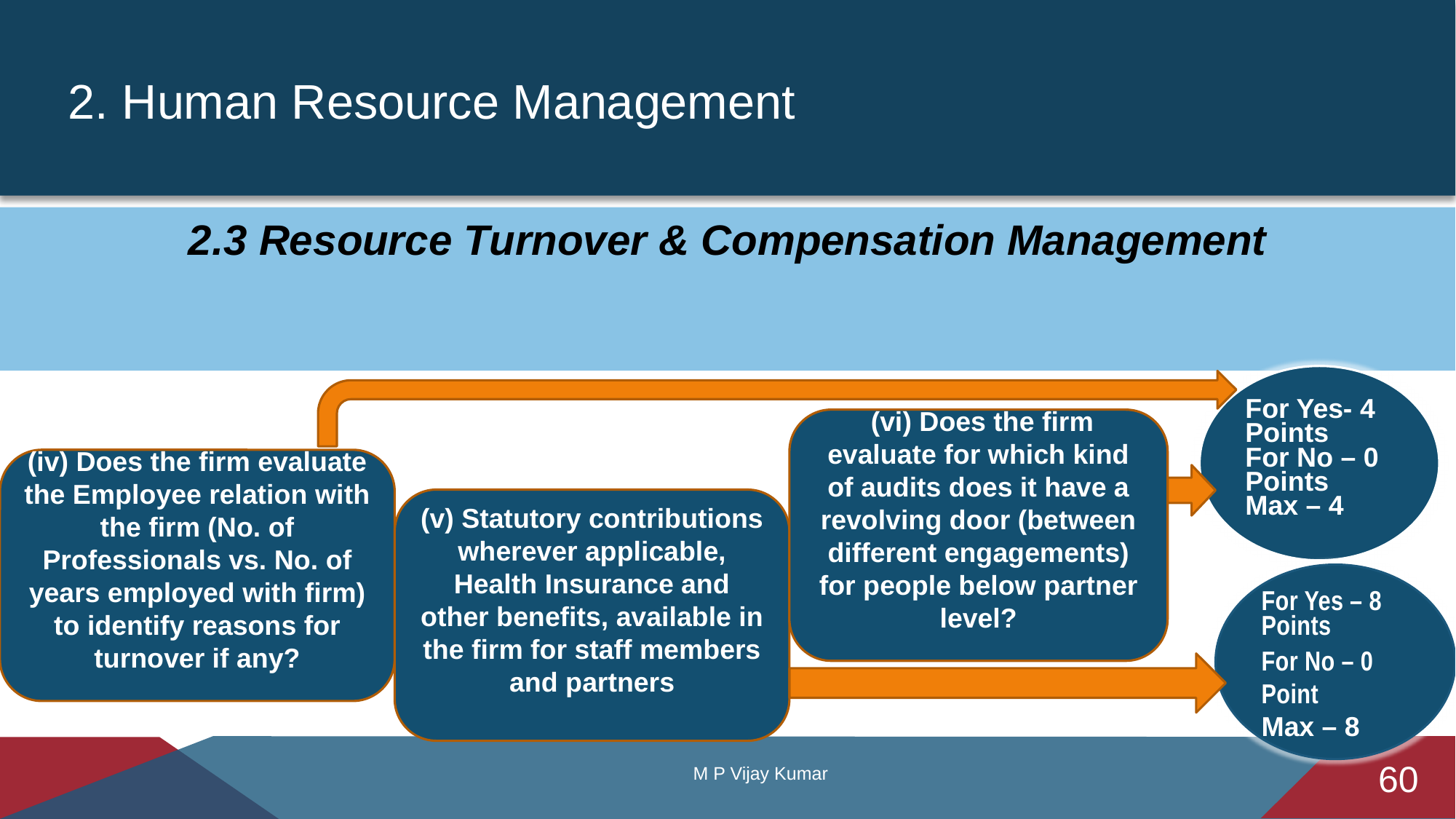

2. Human Resource Management
2.3 Resource Turnover & Compensation Management

For Yes- 4
Points
For No – 0
Points
Max – 4

 (vi) Does the firm evaluate for which kind of audits does it have a revolving door (between different engagements) for people below partner level?

(iv) Does the firm evaluate the Employee relation with the firm (No. of Professionals vs. No. of years employed with firm) to identify reasons for turnover if any?

(v) Statutory contributions wherever applicable, Health Insurance and other benefits, available in the firm for staff members and partners

For Yes – 8
Points
For No – 0 Point
Max – 8